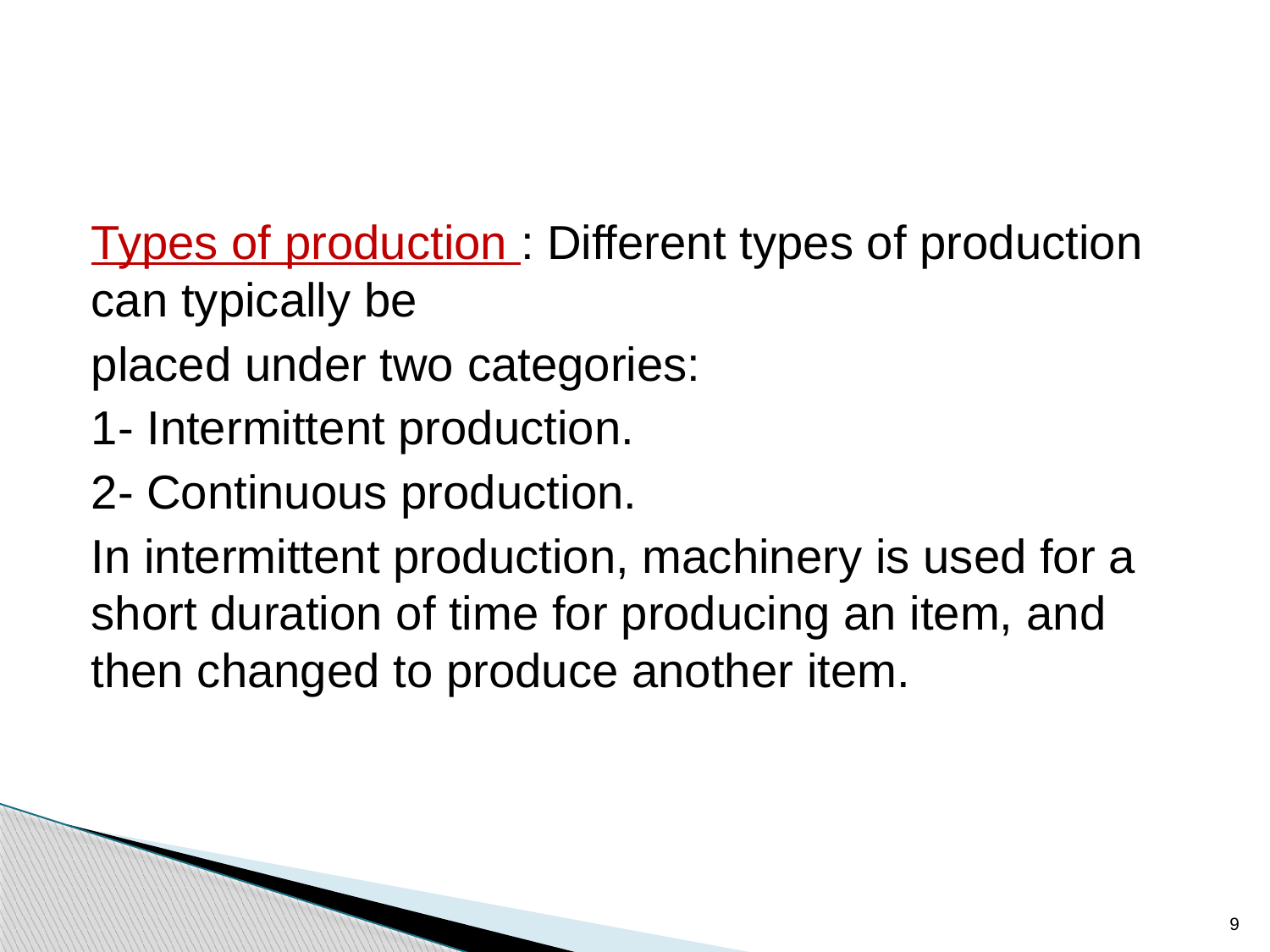

Types of production : Different types of production can typically be
placed under two categories:
1- Intermittent production.
2- Continuous production.
In intermittent production, machinery is used for a short duration of time for producing an item, and then changed to produce another item.
9